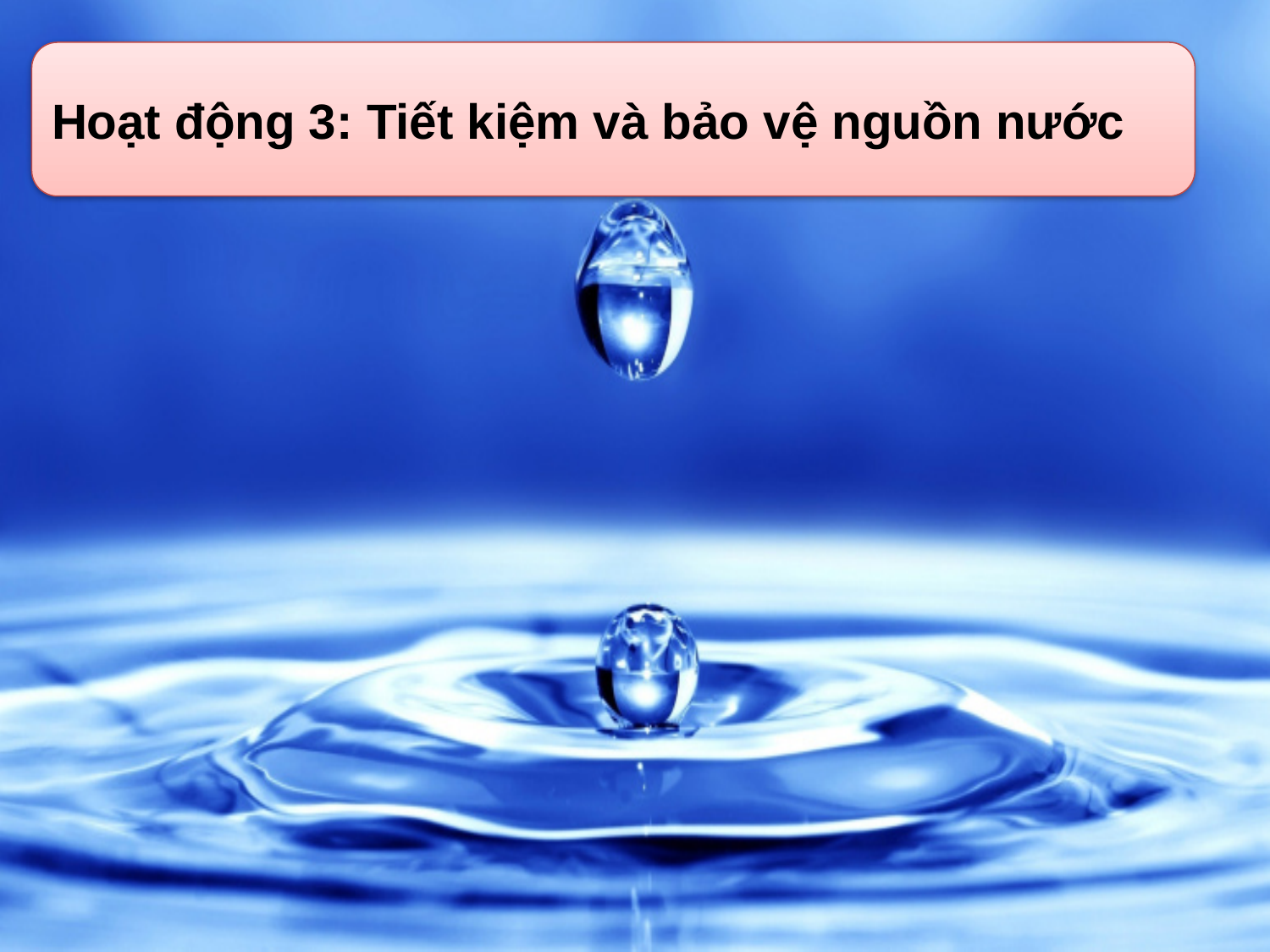

Hoạt động 3: Tiết kiệm và bảo vệ nguồn nước